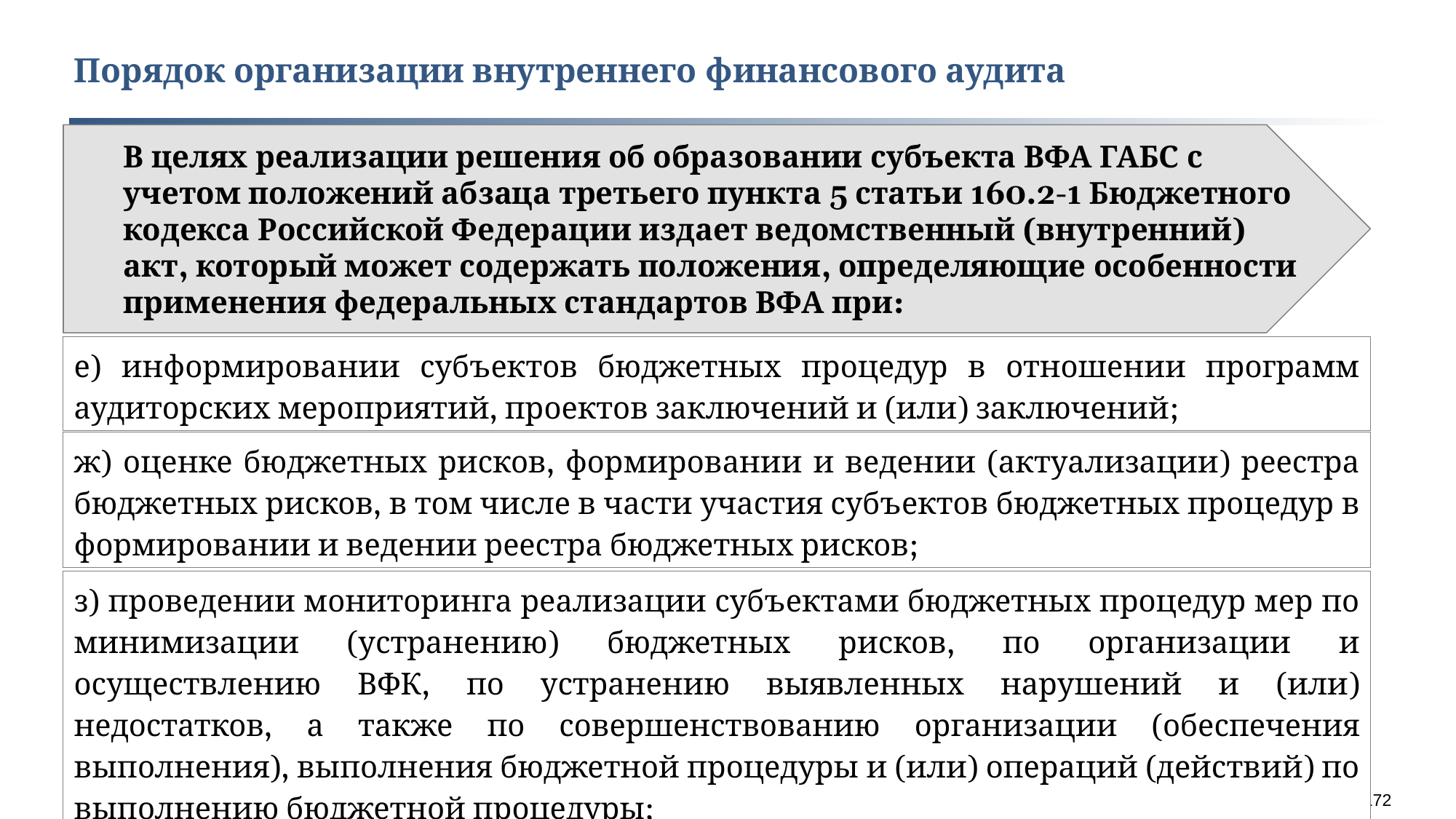

Порядок организации внутреннего финансового аудита
В целях реализации решения об образовании субъекта ВФА ГАБС с учетом положений абзаца третьего пункта 5 статьи 160.2-1 Бюджетного кодекса Российской Федерации издает ведомственный (внутренний) акт, который может содержать положения, определяющие особенности применения федеральных стандартов ВФА при:
е) информировании субъектов бюджетных процедур в отношении программ аудиторских мероприятий, проектов заключений и (или) заключений;
ж) оценке бюджетных рисков, формировании и ведении (актуализации) реестра бюджетных рисков, в том числе в части участия субъектов бюджетных процедур в формировании и ведении реестра бюджетных рисков;
з) проведении мониторинга реализации субъектами бюджетных процедур мер по минимизации (устранению) бюджетных рисков, по организации и осуществлению ВФК, по устранению выявленных нарушений и (или) недостатков, а также по совершенствованию организации (обеспечения выполнения), выполнения бюджетной процедуры и (или) операций (действий) по выполнению бюджетной процедуры;